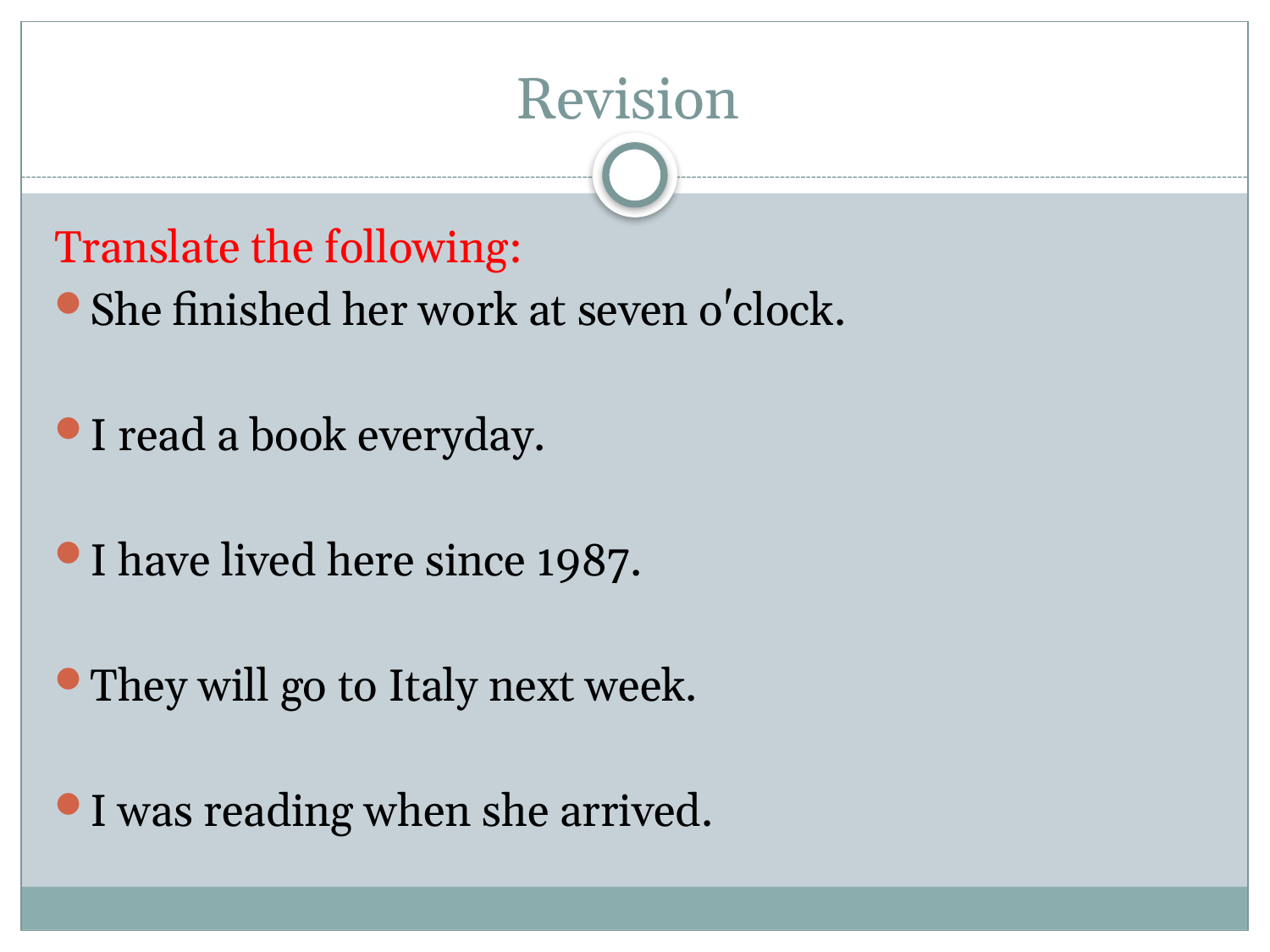

# Revision
Translate the following:
She finished her work at seven o'clock.

I read a book everyday.

I have lived here since 1987.

They will go to Italy next week.

I was reading when she arrived.